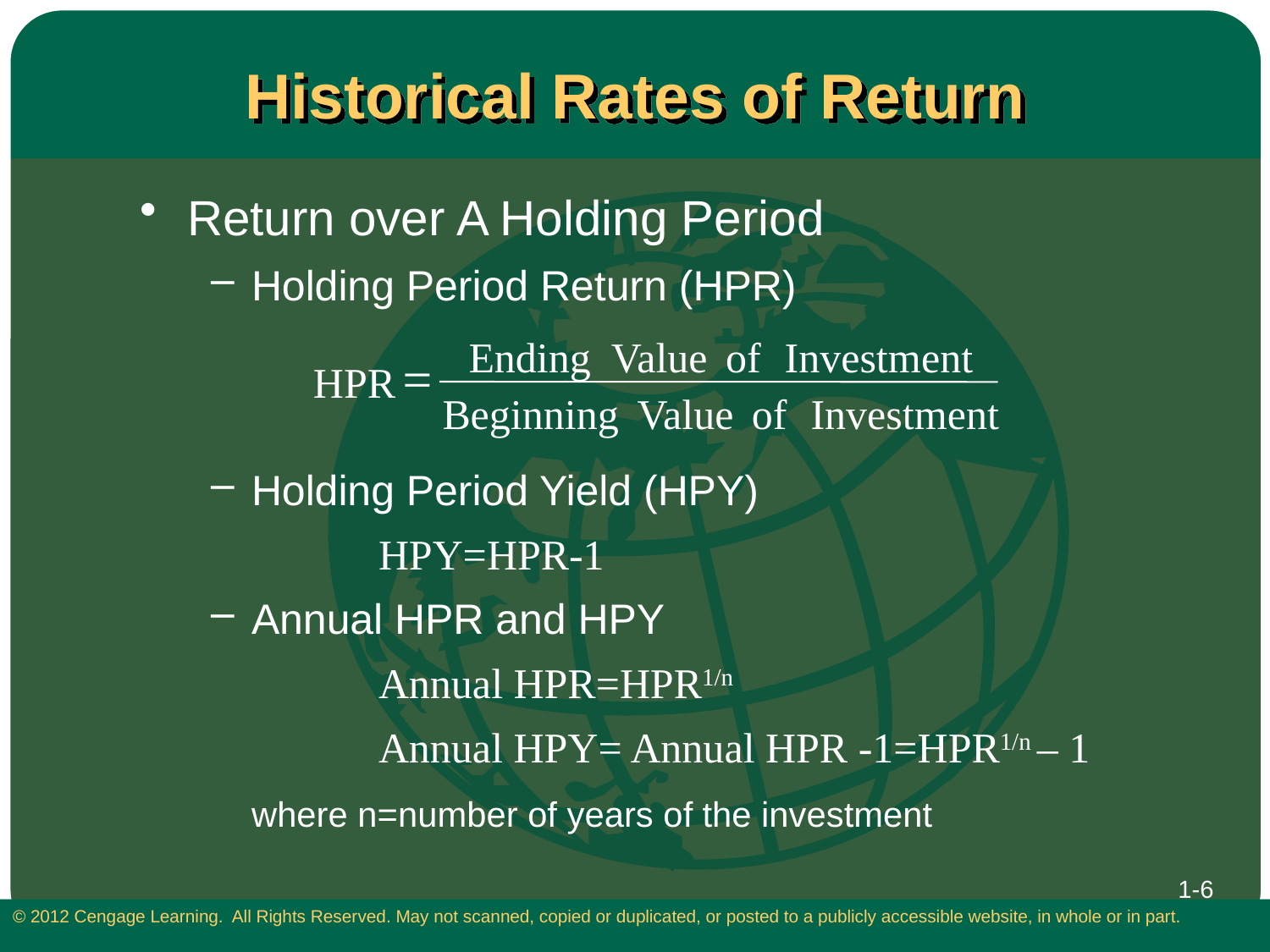

# Historical Rates of Return
Return over A Holding Period
Holding Period Return (HPR)

Holding Period Yield (HPY)
		HPY=HPR-1
Annual HPR and HPY
		Annual HPR=HPR1/n
		Annual HPY= Annual HPR -1=HPR1/n – 1
	where n=number of years of the investment

Ending

Value

of

Investment
=
HPR

Beginning

Value

of

Investment
1-6
© 2012 Cengage Learning.  All Rights Reserved. May not scanned, copied or duplicated, or posted to a publicly accessible website, in whole or in part.